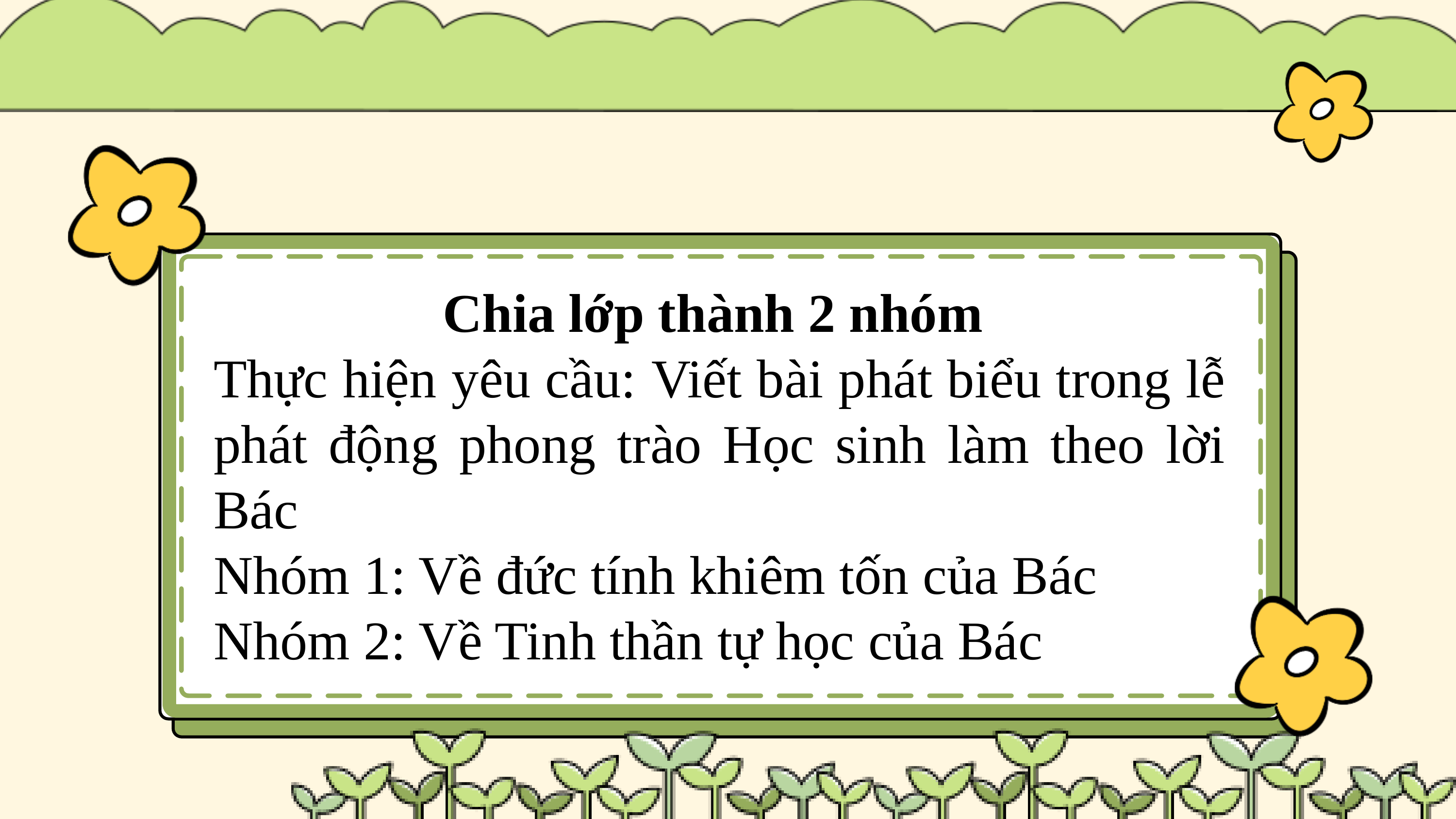

Chia lớp thành 2 nhóm
Thực hiện yêu cầu: Viết bài phát biểu trong lễ phát động phong trào Học sinh làm theo lời Bác
Nhóm 1: Về đức tính khiêm tốn của Bác
Nhóm 2: Về Tinh thần tự học của Bác